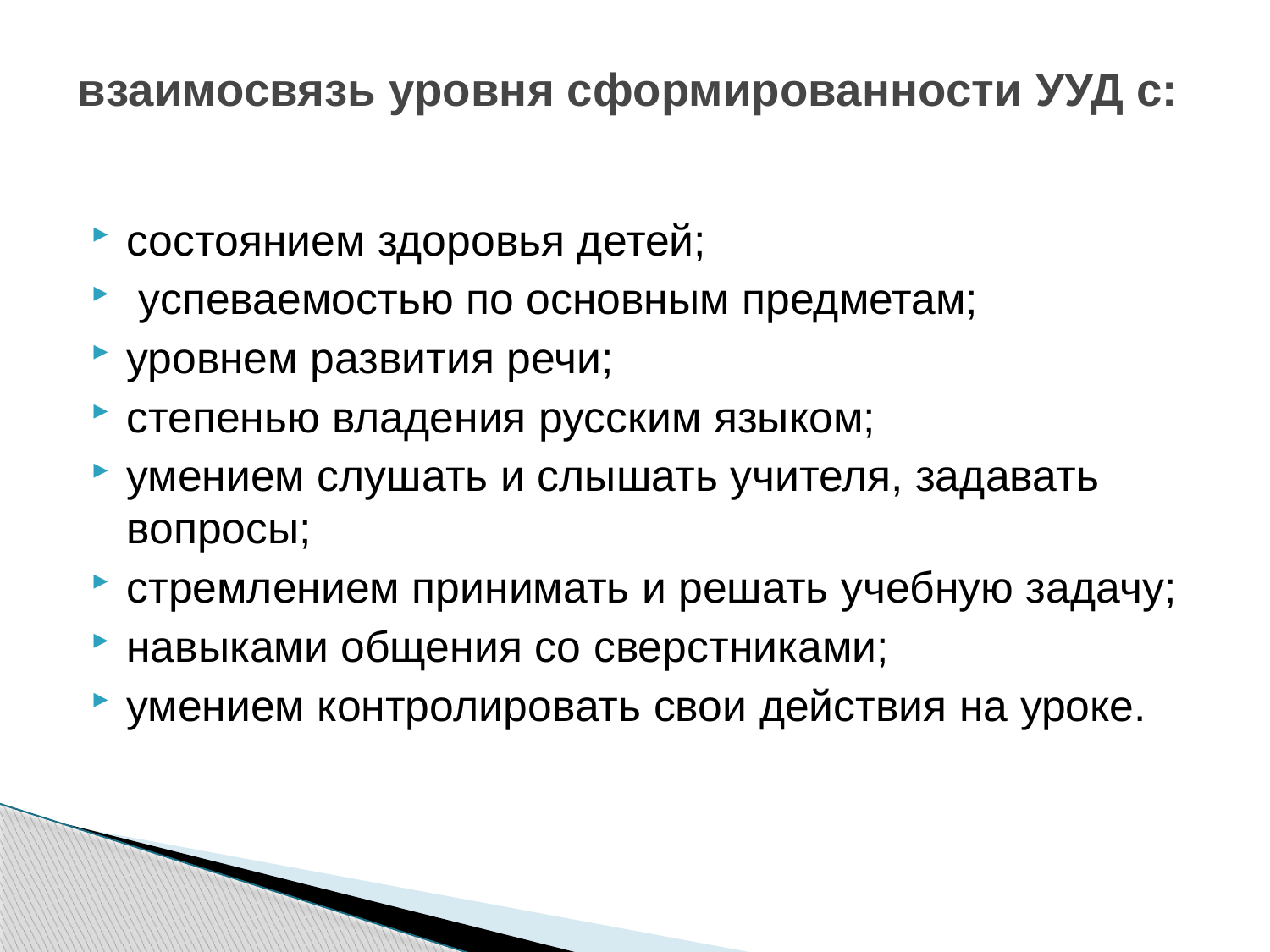

# взаимосвязь уровня сформированности УУД с:
состоянием здоровья детей;
 успеваемостью по основным предметам;
уровнем развития речи;
степенью владения русским языком;
умением слушать и слышать учителя, задавать вопросы;
стремлением принимать и решать учебную задачу;
навыками общения со сверстниками;
умением контролировать свои действия на уроке.